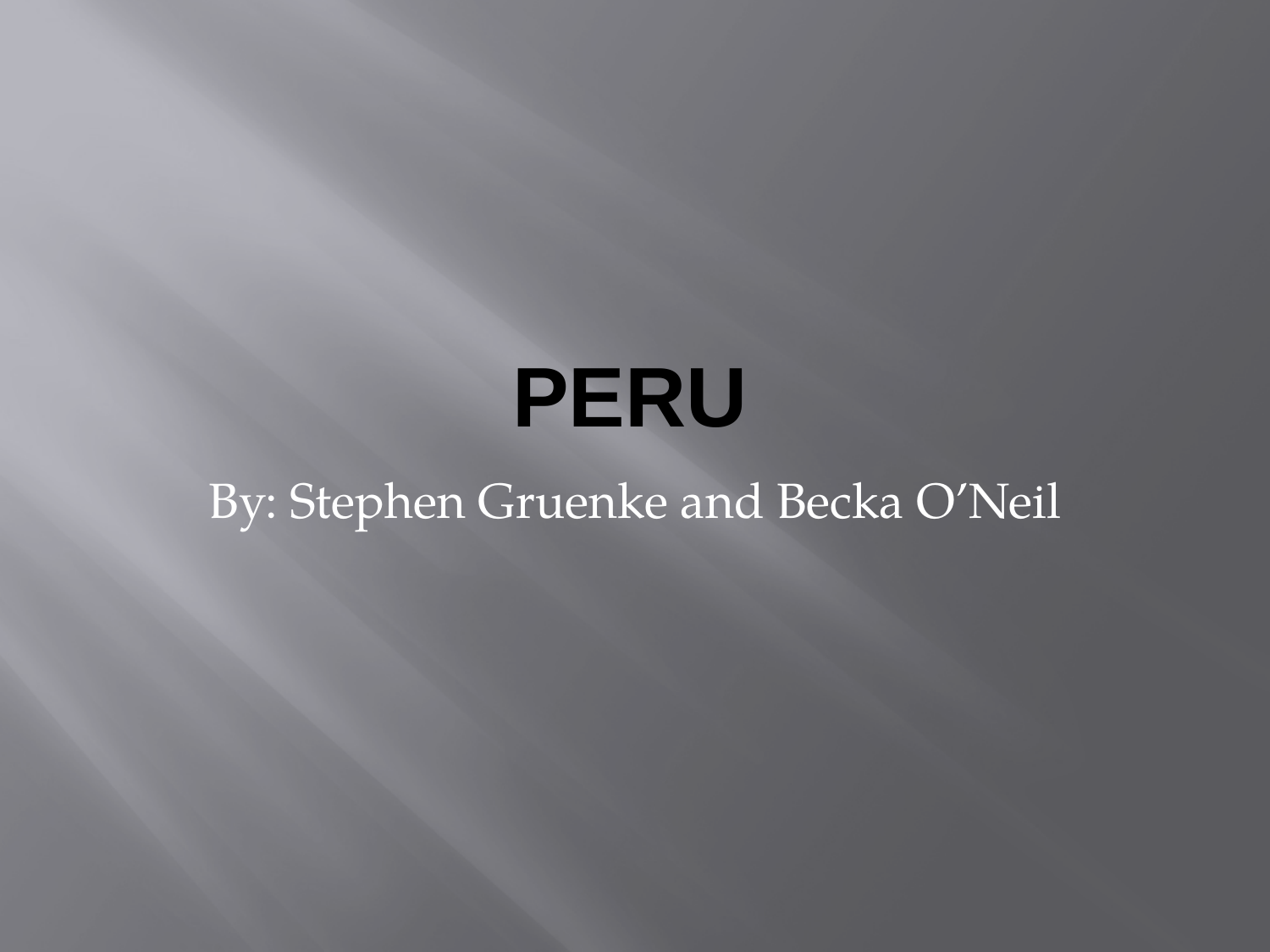

# Peru
By: Stephen Gruenke and Becka O’Neil